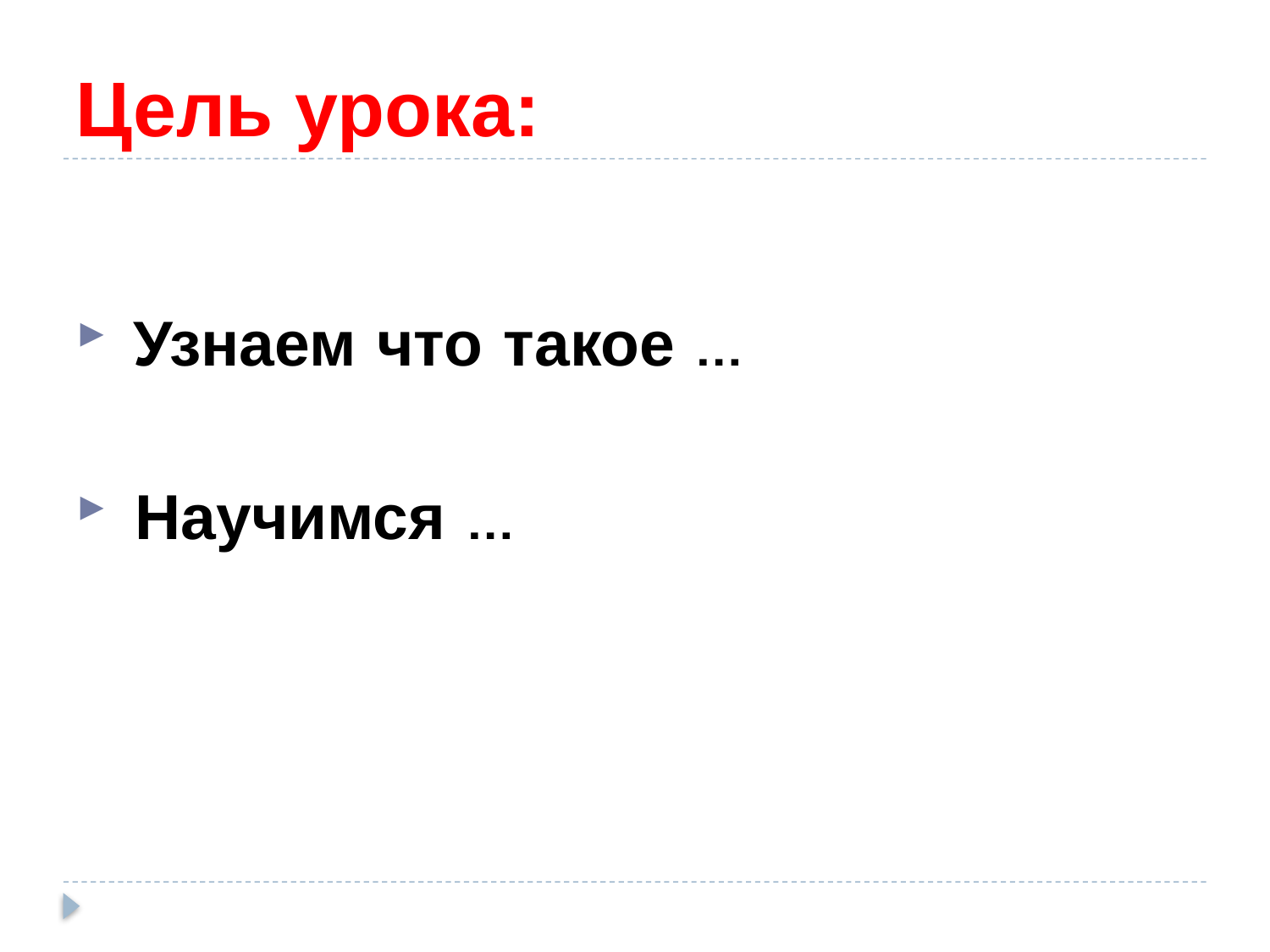

# Цель урока:
 Узнаем что такое …

 Научимся …